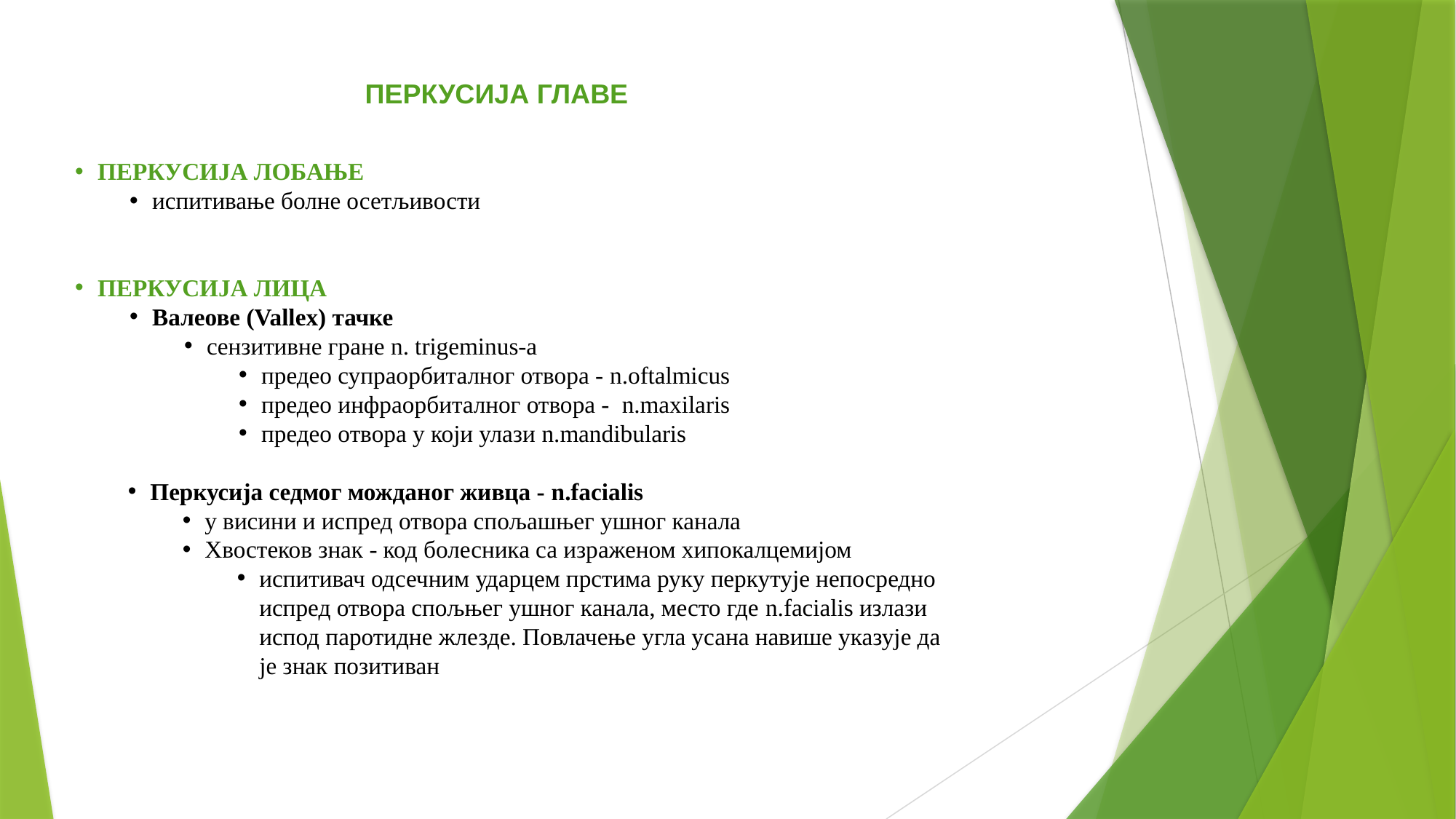

ПЕРКУСИЈА ГЛАВЕ

ПЕРКУСИЈА ЛОБАЊЕ
испитивање болне осетљивости

ПЕРКУСИЈА ЛИЦА
Валеове (Vallex) тачке
сензитивне гране n. trigeminus-a
предео супраорбиталног отвора - n.оftalmicus
предео инфраорбиталног отвора -  n.maxilaris
предео отвора у који улази n.mandibularis

Перкусија седмог можданог живца - n.facialis
у висини и испред отвора спољашњег ушног канала
Хвостеков знак - код болесника са израженом хипокалцемијом
испитивач одсечним ударцем прстима руку перкутује непосредно
	испред отвора спољњег ушног канала, место где n.facialis излази
	испод паротидне жлезде. Повлачење угла усана навише указује да
	је знак позитиван